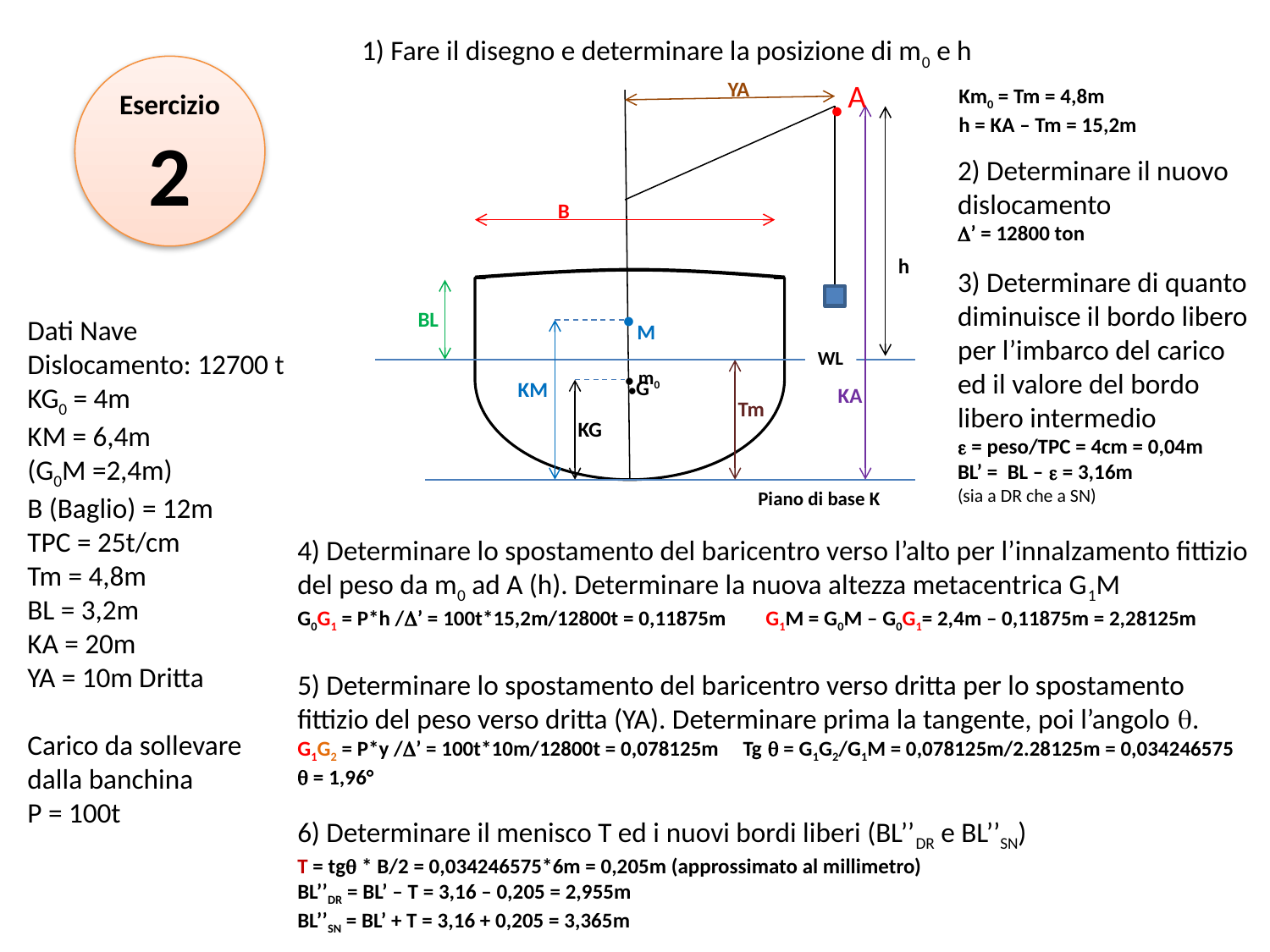

1) Fare il disegno e determinare la posizione di m0 e h
Esercizio 2
YA
A
Km0 = Tm = 4,8m
h = KA – Tm = 15,2m
·
2) Determinare il nuovo dislocamento
Δ’ = 12800 ton

3) Determinare di quanto diminuisce il bordo libero per l’imbarco del carico ed il valore del bordo libero intermedio
ε = peso/TPC = 4cm = 0,04m
BL’ =  BL – ε = 3,16m
(sia a DR che a SN)
B
h

·M

BL
·m0
Dati Nave
Dislocamento: 12700 t
KG0 = 4m
KM = 6,4m
(G0M =2,4m)
B (Baglio) = 12m
TPC = 25t/cm
Tm = 4,8m
BL = 3,2m
KA = 20m
YA = 10m Dritta

Carico da sollevare dalla banchina
P = 100t
·G
WL
KM
KA
Tm
KG
Piano di base K
4) Determinare lo spostamento del baricentro verso l’alto per l’innalzamento fittizio del peso da m0 ad A (h). Determinare la nuova altezza metacentrica G1M
G0G1 = P*h /Δ’ = 100t*15,2m/12800t = 0,11875m        G1M = G0M – G0G1= 2,4m – 0,11875m = 2,28125m

5) Determinare lo spostamento del baricentro verso dritta per lo spostamento fittizio del peso verso dritta (YA). Determinare prima la tangente, poi l’angolo θ.
G1G2 = P*y /Δ’ = 100t*10m/12800t = 0,078125m     Tg θ = G1G2/G1M = 0,078125m/2.28125m = 0,034246575
θ = 1,96°

6) Determinare il menisco T ed i nuovi bordi liberi (BL’’DR e BL’’SN)
T = tgθ * B/2 = 0,034246575*6m = 0,205m (approssimato al millimetro)
BL’’DR = BL’ – T = 3,16 – 0,205 = 2,955m
BL’’SN = BL’ + T = 3,16 + 0,205 = 3,365m